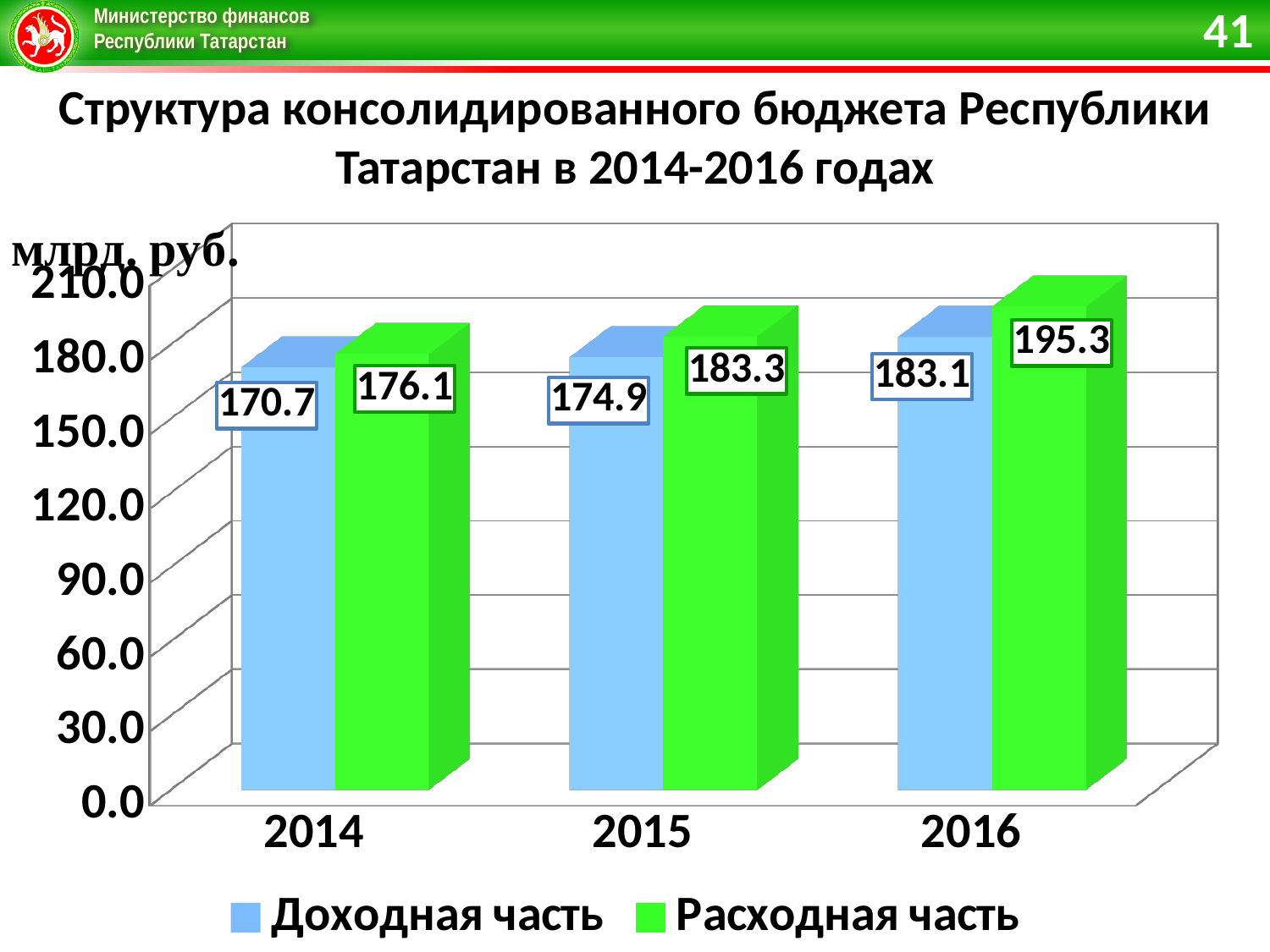

41
Структура консолидированного бюджета Республики Татарстан в 2014-2016 годах

[unsupported chart]